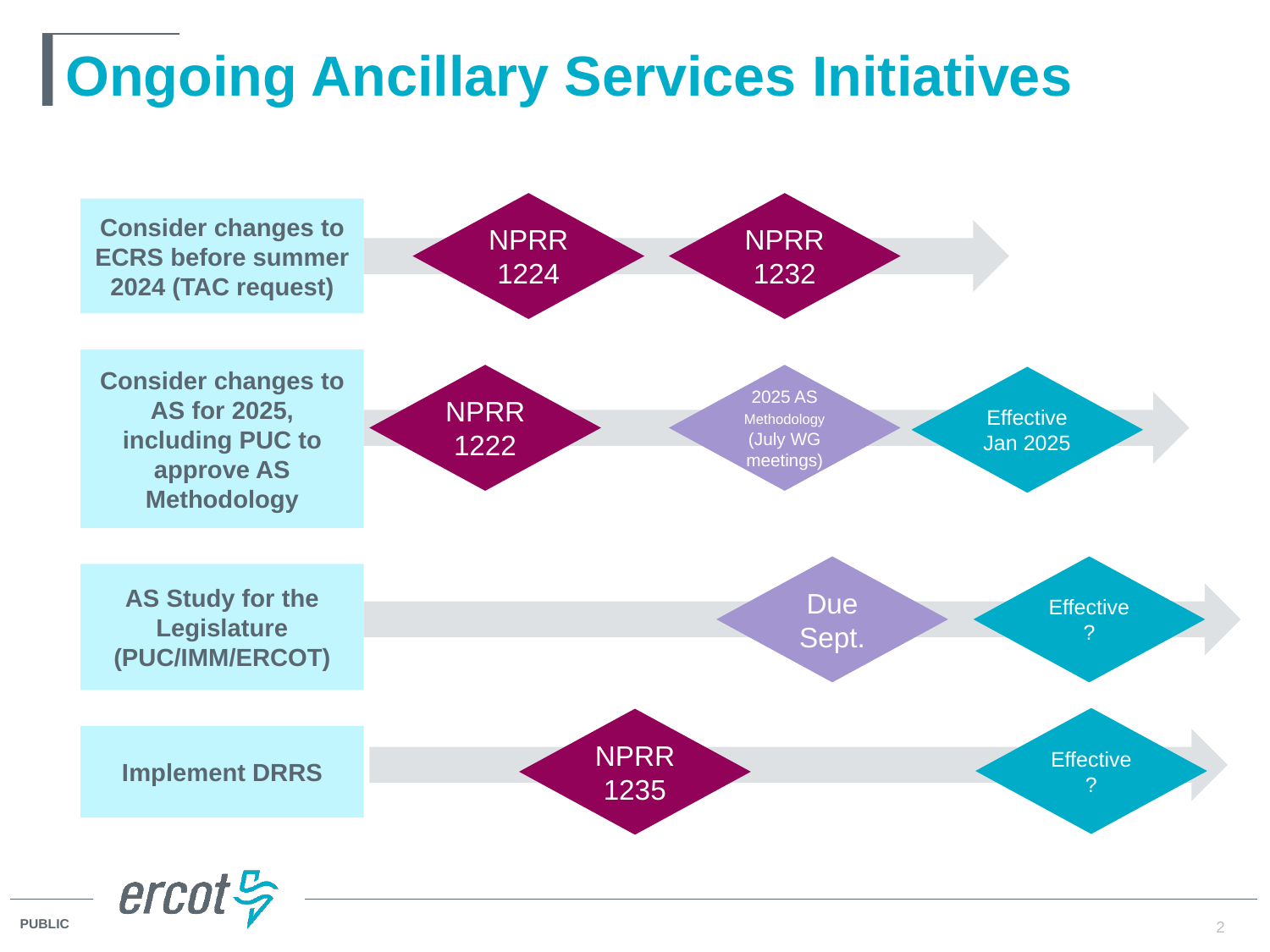

# Ongoing Ancillary Services Initiatives
NPRR1224
NPRR1232
Consider changes to ECRS before summer 2024 (TAC request)

Consider changes to AS for 2025, including PUC to approve AS Methodology
NPRR1222
2025 AS Methodology (July WG meetings)
Effective Jan 2025

Due Sept.
Effective?
AS Study for the Legislature
(PUC/IMM/ERCOT)

Effective?
NPRR1235
Implement DRRS

2